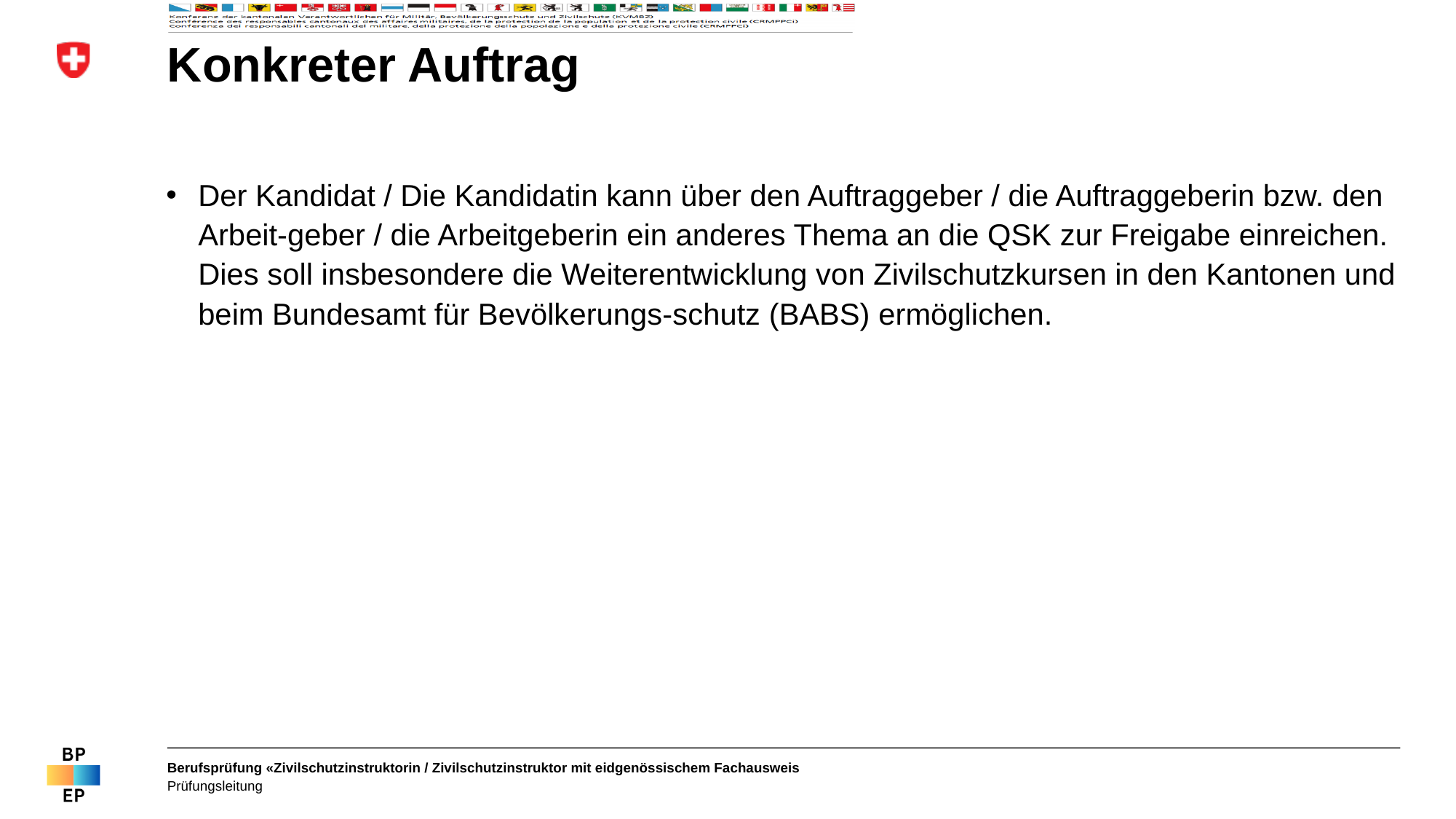

# Konkreter Auftrag
Der Kandidat / Die Kandidatin kann über den Auftraggeber / die Auftraggeberin bzw. den Arbeit-geber / die Arbeitgeberin ein anderes Thema an die QSK zur Freigabe einreichen. Dies soll insbesondere die Weiterentwicklung von Zivilschutzkursen in den Kantonen und beim Bundesamt für Bevölkerungs-schutz (BABS) ermöglichen.

Berufsprüfung «Zivilschutzinstruktorin / Zivilschutzinstruktor mit eidgenössischem Fachausweis
Prüfungsleitung